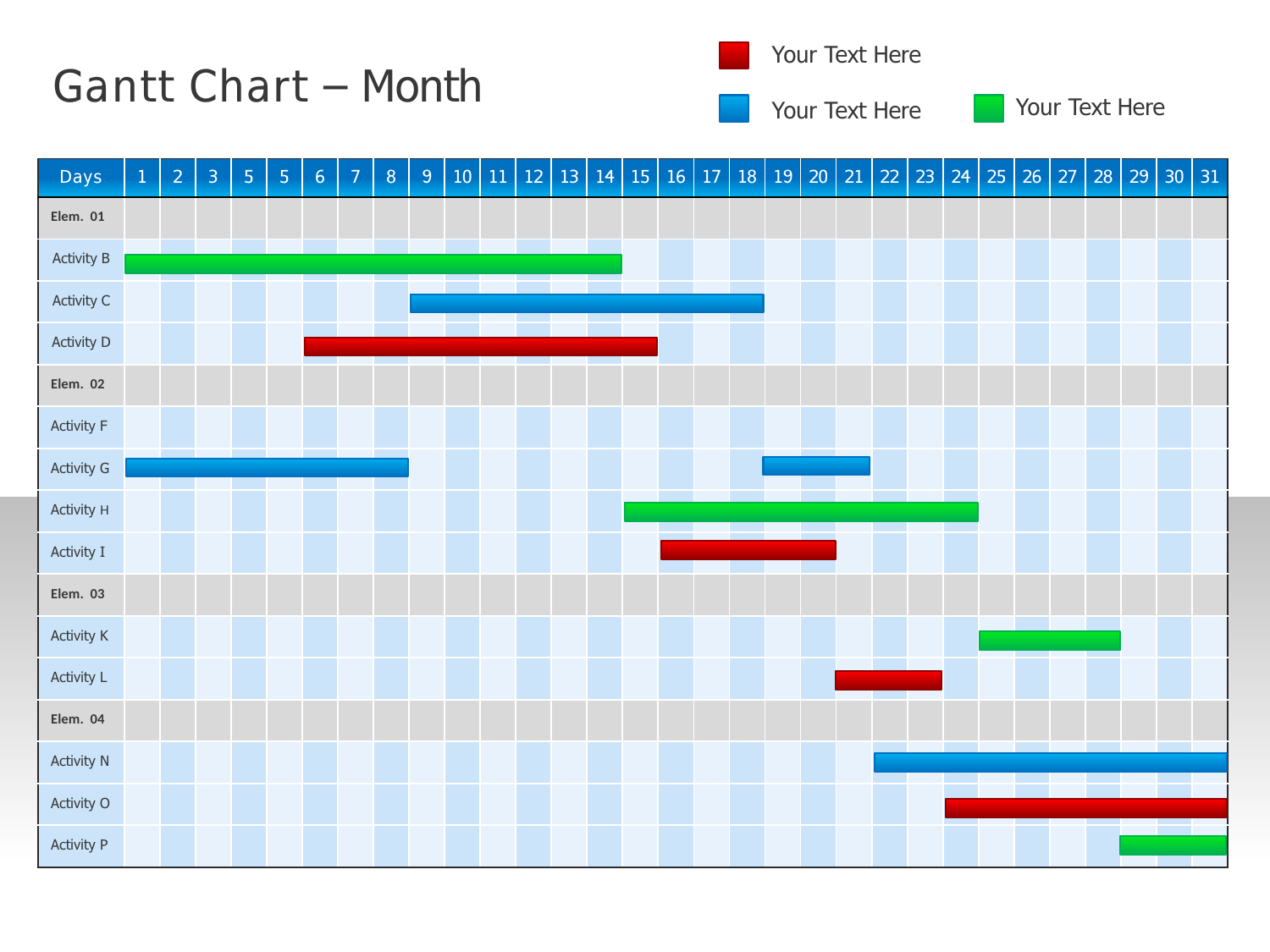

Your Text Here
Gantt Chart – Month

Your Text Here
Your Text Here

| Days | 1 | 2 | 3 | 5 | 5 | 6 | 7 | 8 | 9 | 10 | 11 | 12 | 13 | 14 | 15 | 16 | 17 | 18 | 19 | 20 | 21 | 22 | 23 | 24 | 25 | 26 | 27 | 28 | 29 | 30 | 31 |
| --- | --- | --- | --- | --- | --- | --- | --- | --- | --- | --- | --- | --- | --- | --- | --- | --- | --- | --- | --- | --- | --- | --- | --- | --- | --- | --- | --- | --- | --- | --- | --- |
| Elem. 01 |  |  |  |  |  |  |  |  |  |  |  |  |  |  |  |  |  |  |  |  |  |  |  |  |  |  |  |  |  |  |  |
| Activity B |  |  |  |  |  |  |  |  |  |  |  |  |  |  |  |  |  |  |  |  |  |  |  |  |  |  |  |  |  |  |  |
| Activity C |  |  |  |  |  |  |  |  |  |  |  |  |  |  |  |  |  |  |  |  |  |  |  |  |  |  |  |  |  |  |  |
| Activity D |  |  |  |  |  |  |  |  |  |  |  |  |  |  |  |  |  |  |  |  |  |  |  |  |  |  |  |  |  |  |  |
| Elem. 02 |  |  |  |  |  |  |  |  |  |  |  |  |  |  |  |  |  |  |  |  |  |  |  |  |  |  |  |  |  |  |  |
| Activity F |  |  |  |  |  |  |  |  |  |  |  |  |  |  |  |  |  |  |  |  |  |  |  |  |  |  |  |  |  |  |  |
| Activity G |  |  |  |  |  |  |  |  |  |  |  |  |  |  |  |  |  |  |  |  |  |  |  |  |  |  |  |  |  |  |  |
| Activity H |  |  |  |  |  |  |  |  |  |  |  |  |  |  |  |  |  |  |  |  |  |  |  |  |  |  |  |  |  |  |  |
| Activity I |  |  |  |  |  |  |  |  |  |  |  |  |  |  |  |  |  |  |  |  |  |  |  |  |  |  |  |  |  |  |  |
| Elem. 03 |  |  |  |  |  |  |  |  |  |  |  |  |  |  |  |  |  |  |  |  |  |  |  |  |  |  |  |  |  |  |  |
| Activity K |  |  |  |  |  |  |  |  |  |  |  |  |  |  |  |  |  |  |  |  |  |  |  |  |  |  |  |  |  |  |  |
| Activity L |  |  |  |  |  |  |  |  |  |  |  |  |  |  |  |  |  |  |  |  |  |  |  |  |  |  |  |  |  |  |  |
| Elem. 04 |  |  |  |  |  |  |  |  |  |  |  |  |  |  |  |  |  |  |  |  |  |  |  |  |  |  |  |  |  |  |  |
| Activity N |  |  |  |  |  |  |  |  |  |  |  |  |  |  |  |  |  |  |  |  |  |  |  |  |  |  |  |  |  |  |  |
| Activity O |  |  |  |  |  |  |  |  |  |  |  |  |  |  |  |  |  |  |  |  |  |  |  |  |  |  |  |  |  |  |  |
| Activity P |  |  |  |  |  |  |  |  |  |  |  |  |  |  |  |  |  |  |  |  |  |  |  |  |  |  |  |  |  |  |  |